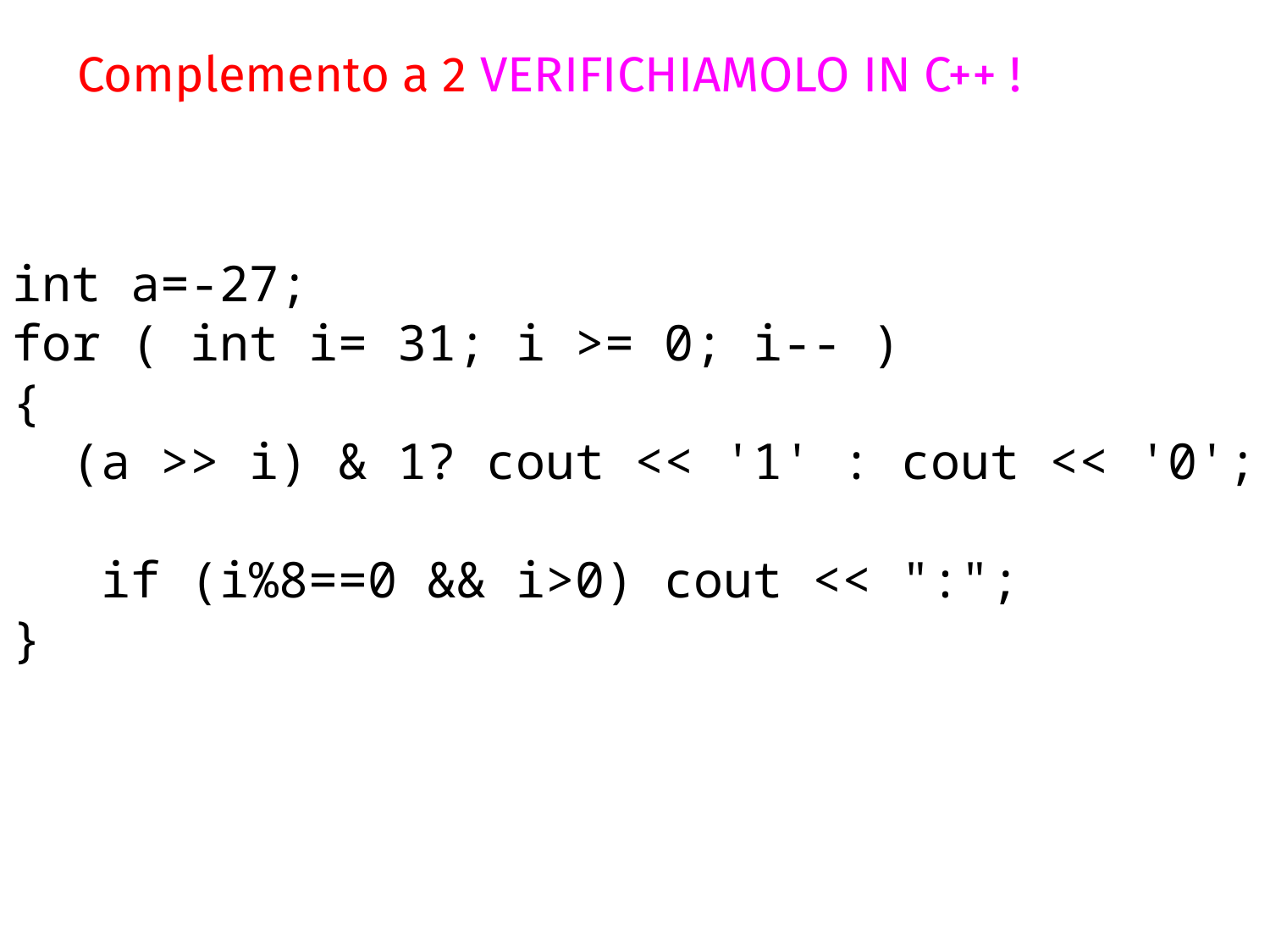

Complemento a 2 VERIFICHIAMOLO IN C++ !

int a=-27;
for ( int i= 31; i >= 0; i-- )
{
  (a >> i) & 1? cout << '1' : cout << '0';

   if (i%8==0 && i>0) cout << ":";
}